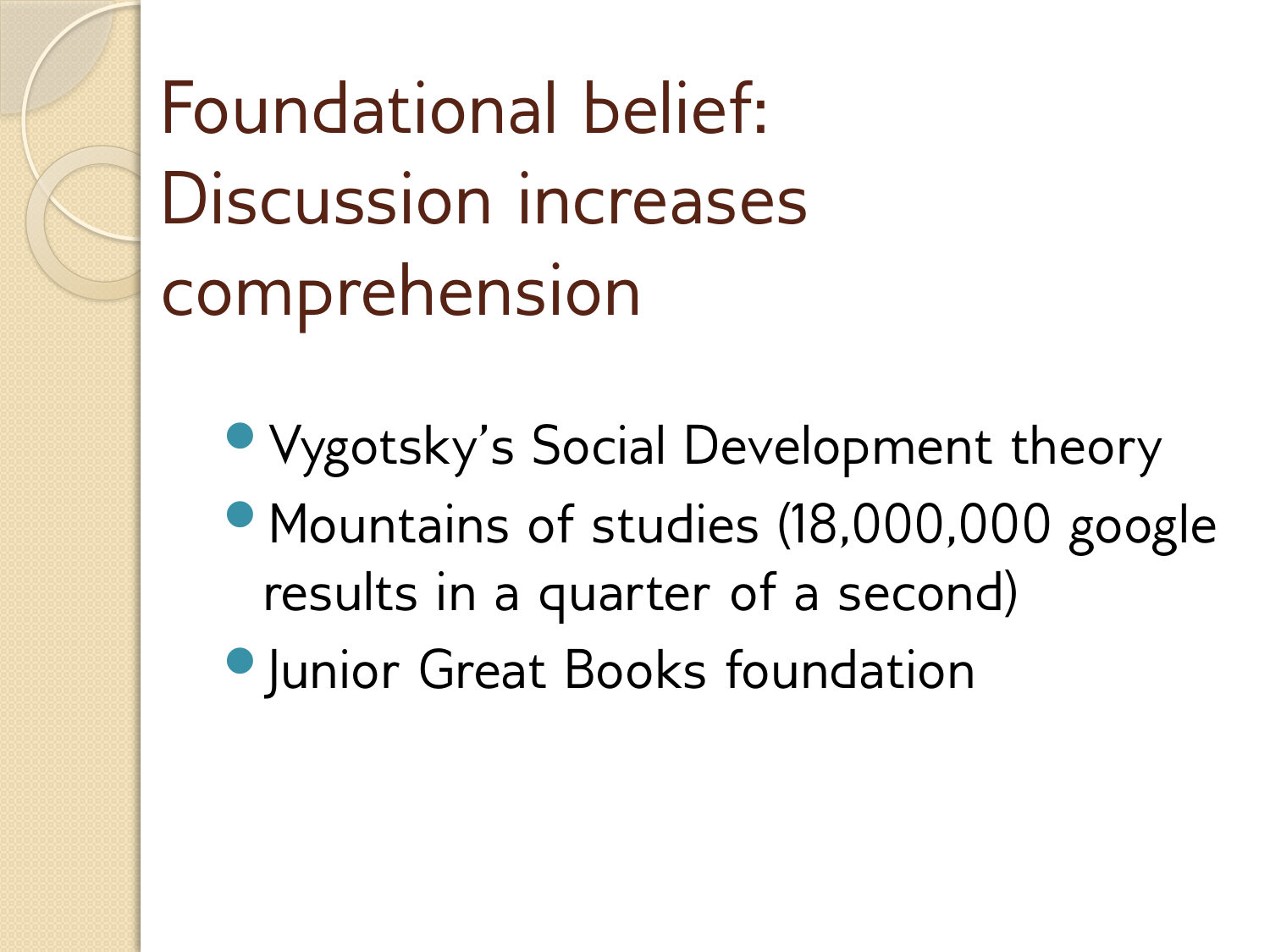

# Foundational belief: Discussion increases comprehension
Vygotsky’s Social Development theory
Mountains of studies (18,000,000 google results in a quarter of a second)
Junior Great Books foundation